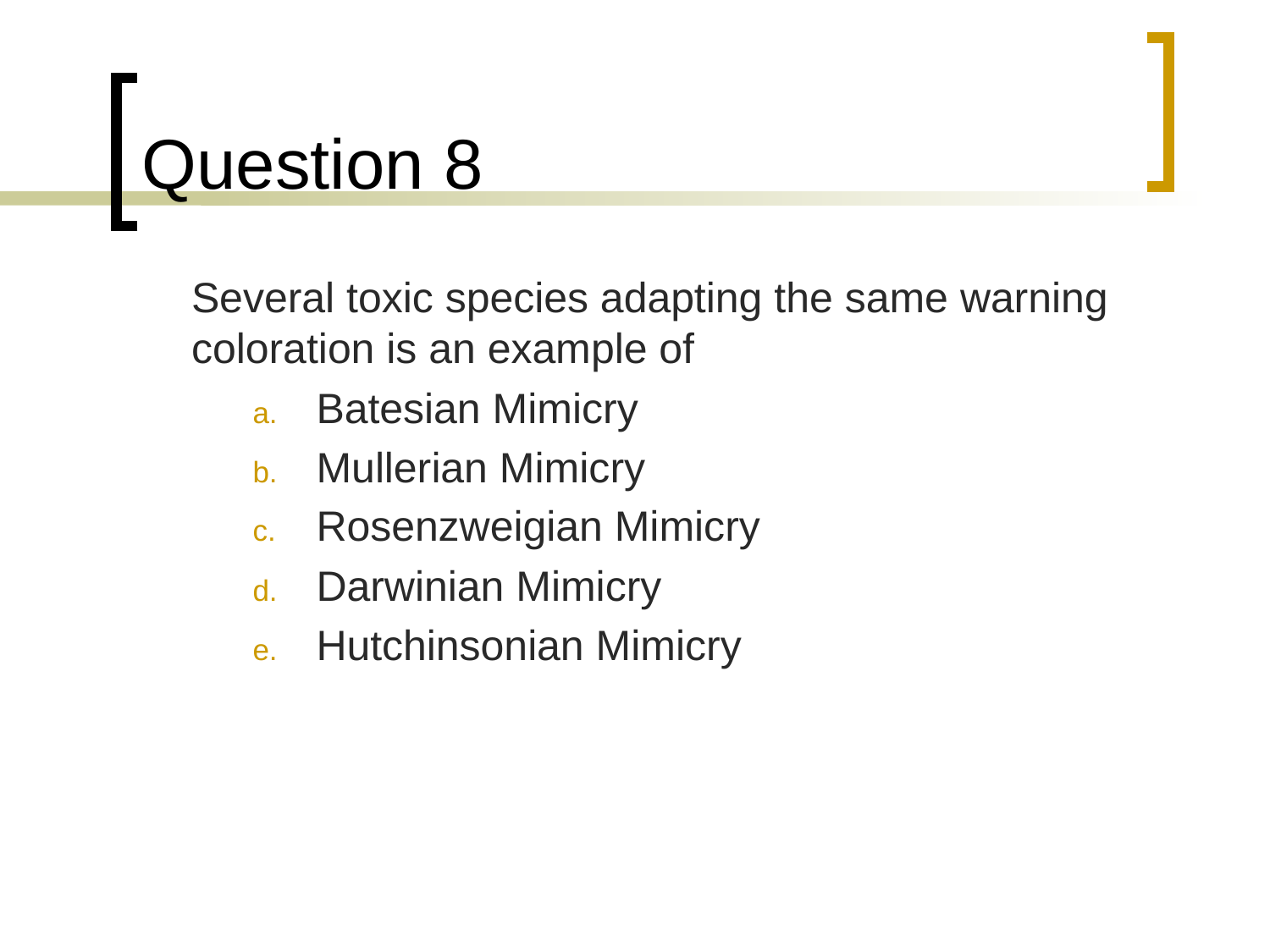

# Question 8
	Several toxic species adapting the same warning coloration is an example of
Batesian Mimicry
Mullerian Mimicry
Rosenzweigian Mimicry
Darwinian Mimicry
Hutchinsonian Mimicry